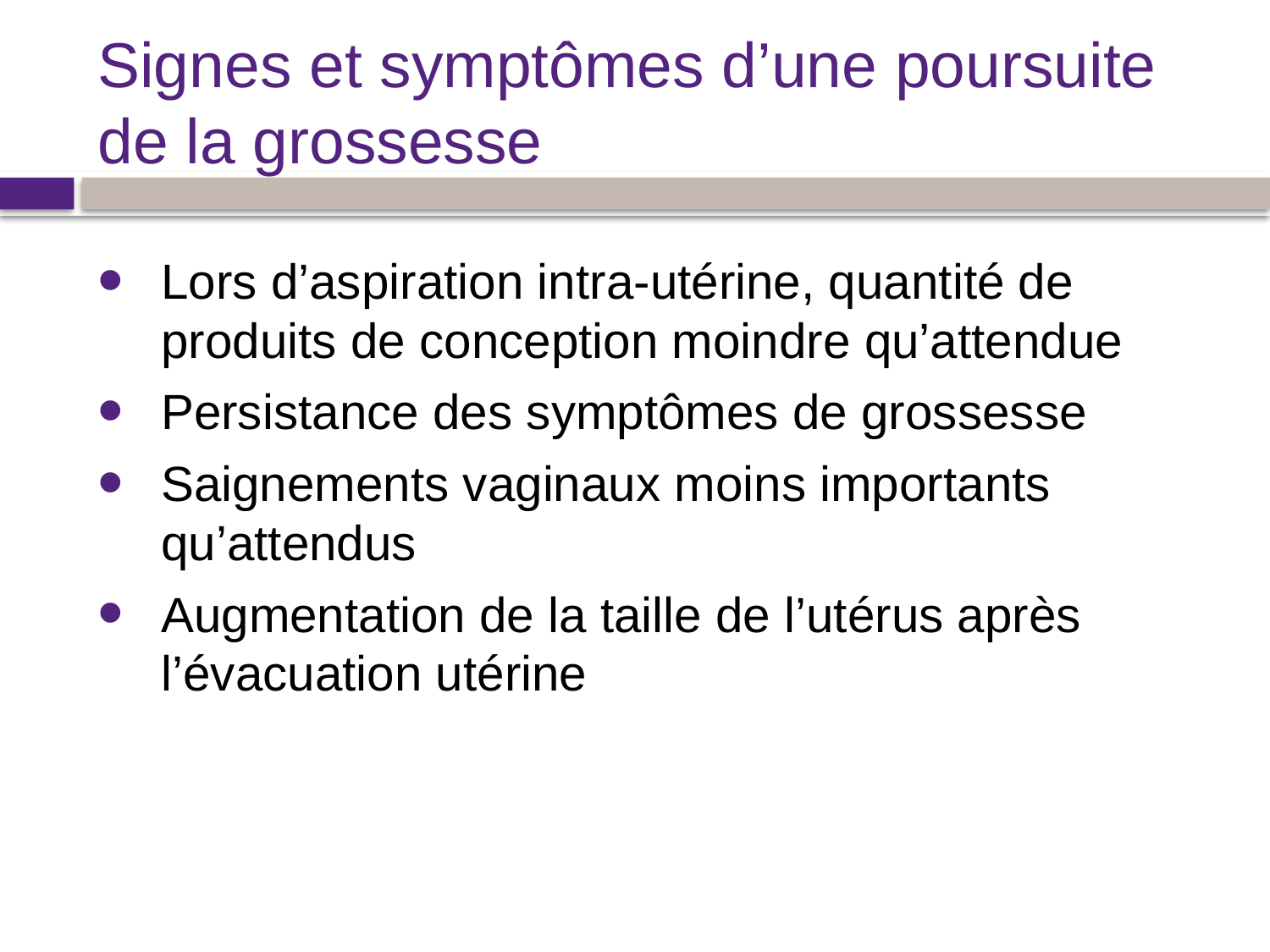

# Signes et symptômes d’une poursuite de la grossesse
Lors d’aspiration intra-utérine, quantité de produits de conception moindre qu’attendue
Persistance des symptômes de grossesse
Saignements vaginaux moins importants qu’attendus
Augmentation de la taille de l’utérus après l’évacuation utérine